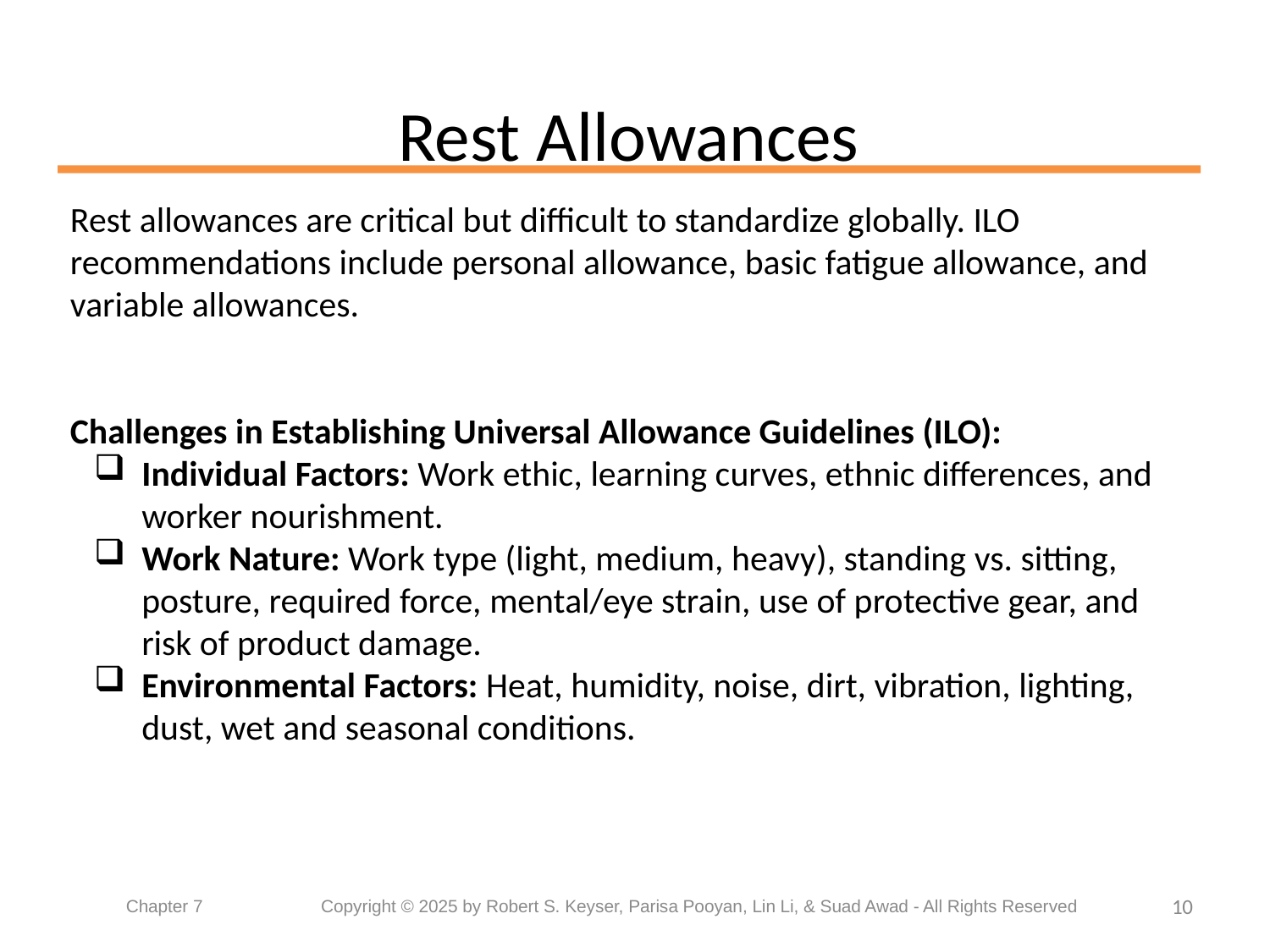

# Rest Allowances

Rest allowances are critical but difficult to standardize globally. ILO recommendations include personal allowance, basic fatigue allowance, and variable allowances.

Challenges in Establishing Universal Allowance Guidelines (ILO):
Individual Factors: Work ethic, learning curves, ethnic differences, and worker nourishment.
Work Nature: Work type (light, medium, heavy), standing vs. sitting, posture, required force, mental/eye strain, use of protective gear, and risk of product damage.
Environmental Factors: Heat, humidity, noise, dirt, vibration, lighting, dust, wet and seasonal conditions.
10
Chapter 7	              Copyright © 2025 by Robert S. Keyser, Parisa Pooyan, Lin Li, & Suad Awad - All Rights Reserved